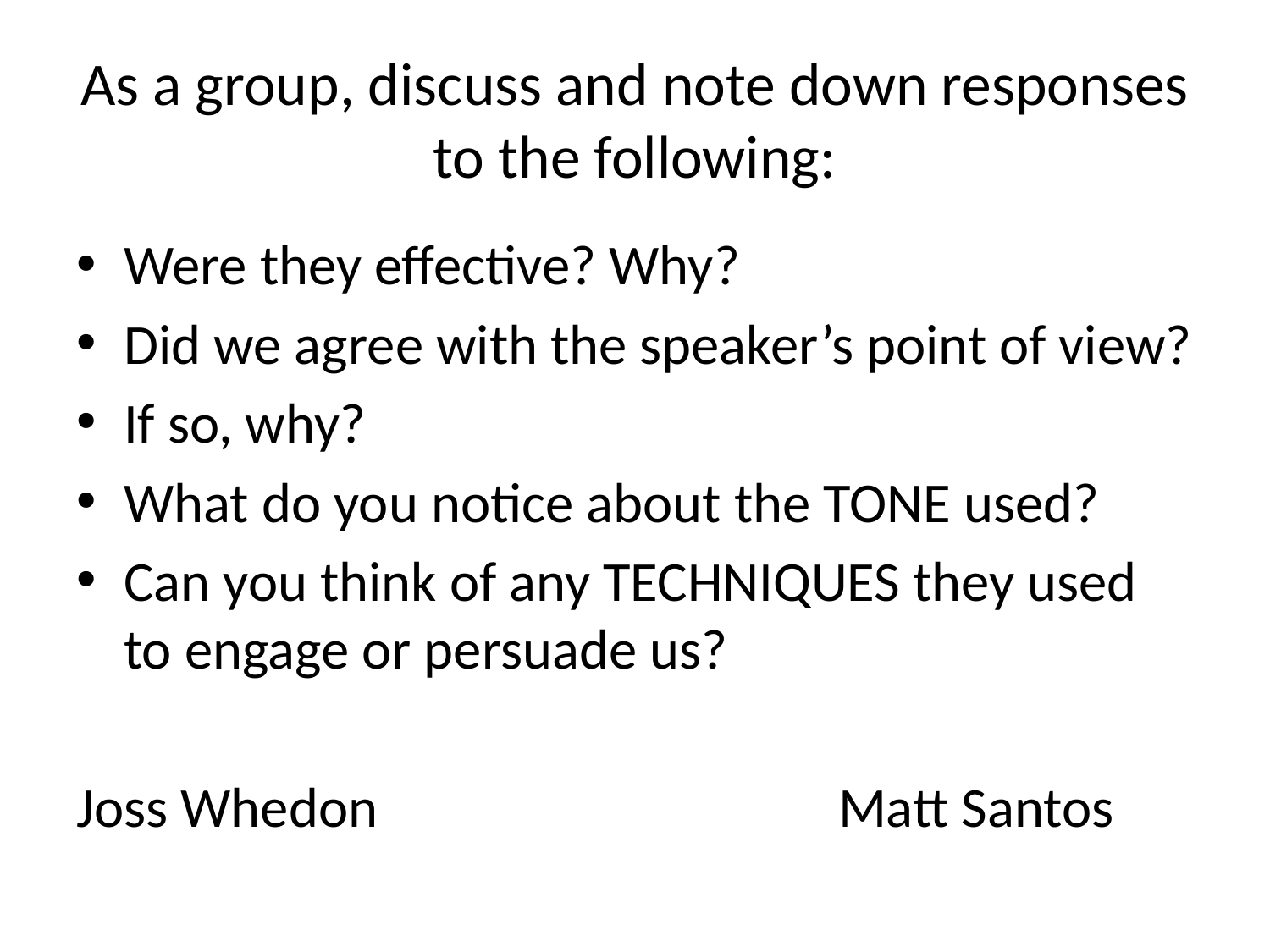

# As a group, discuss and note down responses to the following:
Were they effective? Why?
Did we agree with the speaker’s point of view?
If so, why?
What do you notice about the TONE used?
Can you think of any TECHNIQUES they used to engage or persuade us?

Joss Whedon				Matt Santos